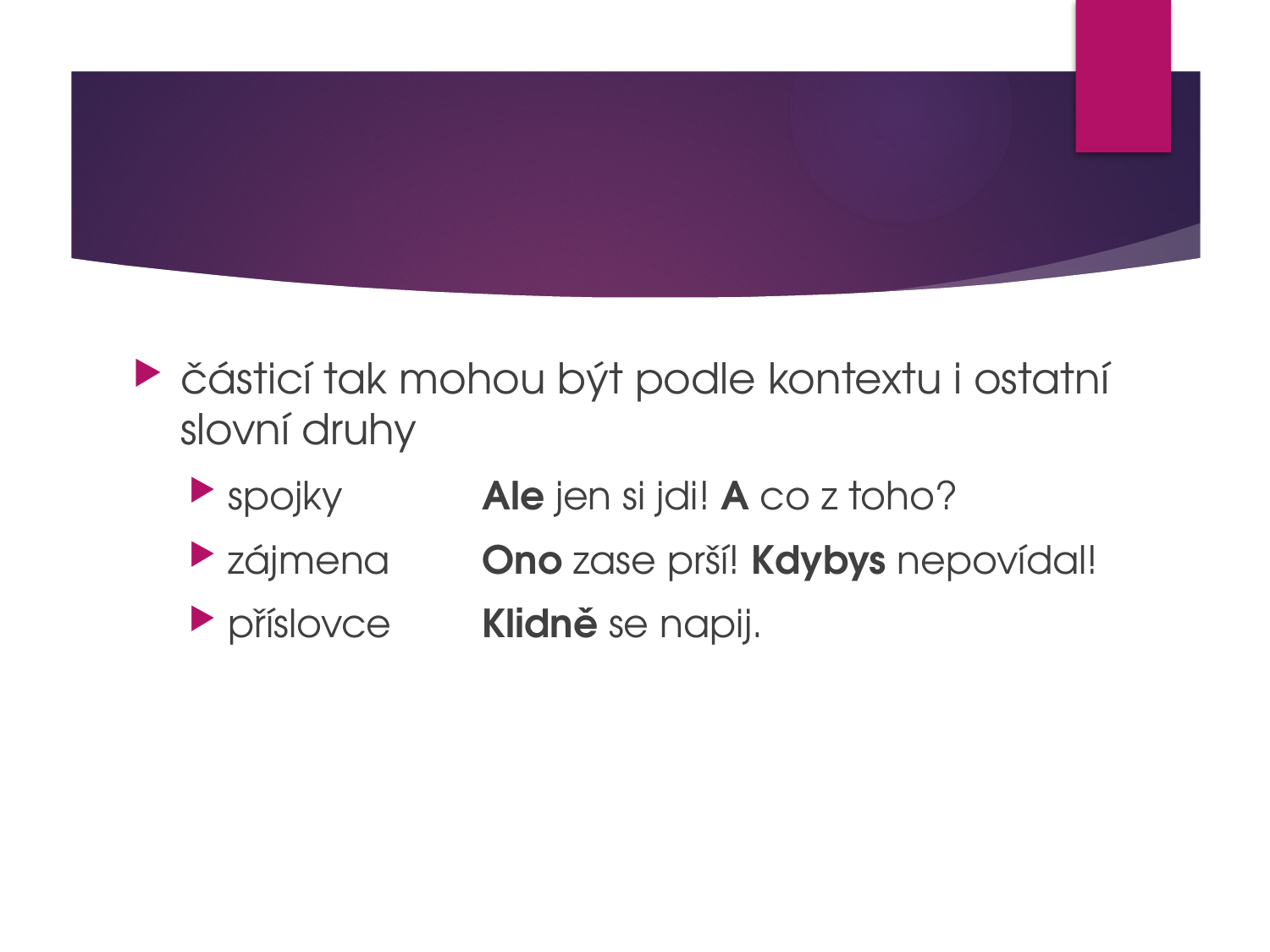

#
částicí tak mohou být podle kontextu i ostatní slovní druhy
spojky 		Ale jen si jdi! A co z toho?
zájmena	Ono zase prší! Kdybys nepovídal!
příslovce	Klidně se napij.